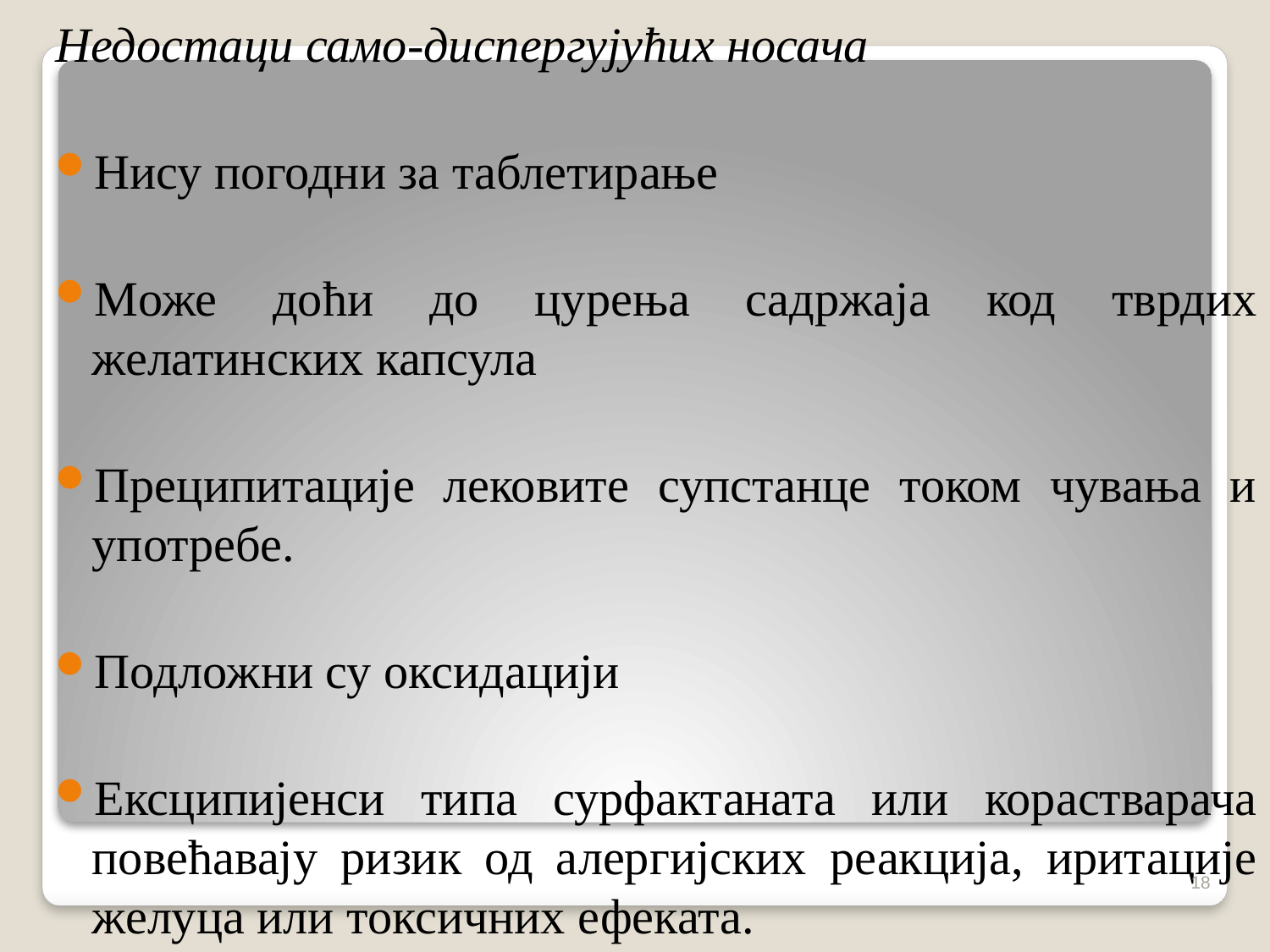

Недостаци само-диспергујућих носача

Нису погодни за таблетирање

Може доћи до цурења садржаја код тврдих желатинских капсула

Преципитације лековите супстанце током чувања и употребе.

Подложни су оксидацији

Ексципијенси типа сурфактаната или корастварача повећавају ризик од алергијских реакција, иритације желуца или токсичних ефеката.

18